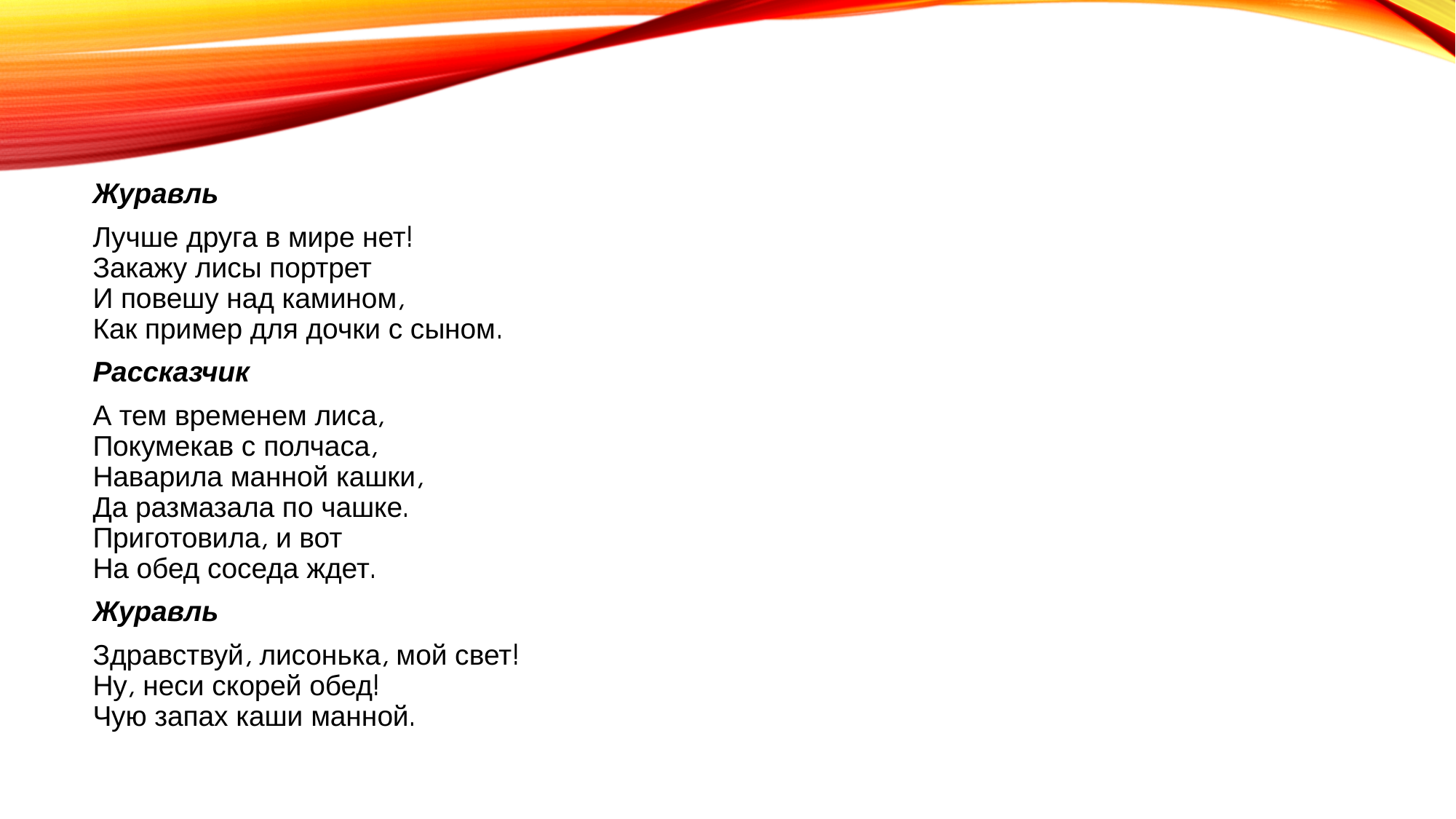

Журавль
Лучше друга в мире нет!
Закажу лисы портрет
И повешу над камином,
Как пример для дочки с сыном.
Рассказчик
А тем временем лиса,
Покумекав с полчаса,
Наварила манной кашки,
Да размазала по чашке.
Приготовила, и вот
На обед соседа ждет.
Журавль
Здравствуй, лисонька, мой свет!
Ну, неси скорей обед!
Чую запах каши манной.